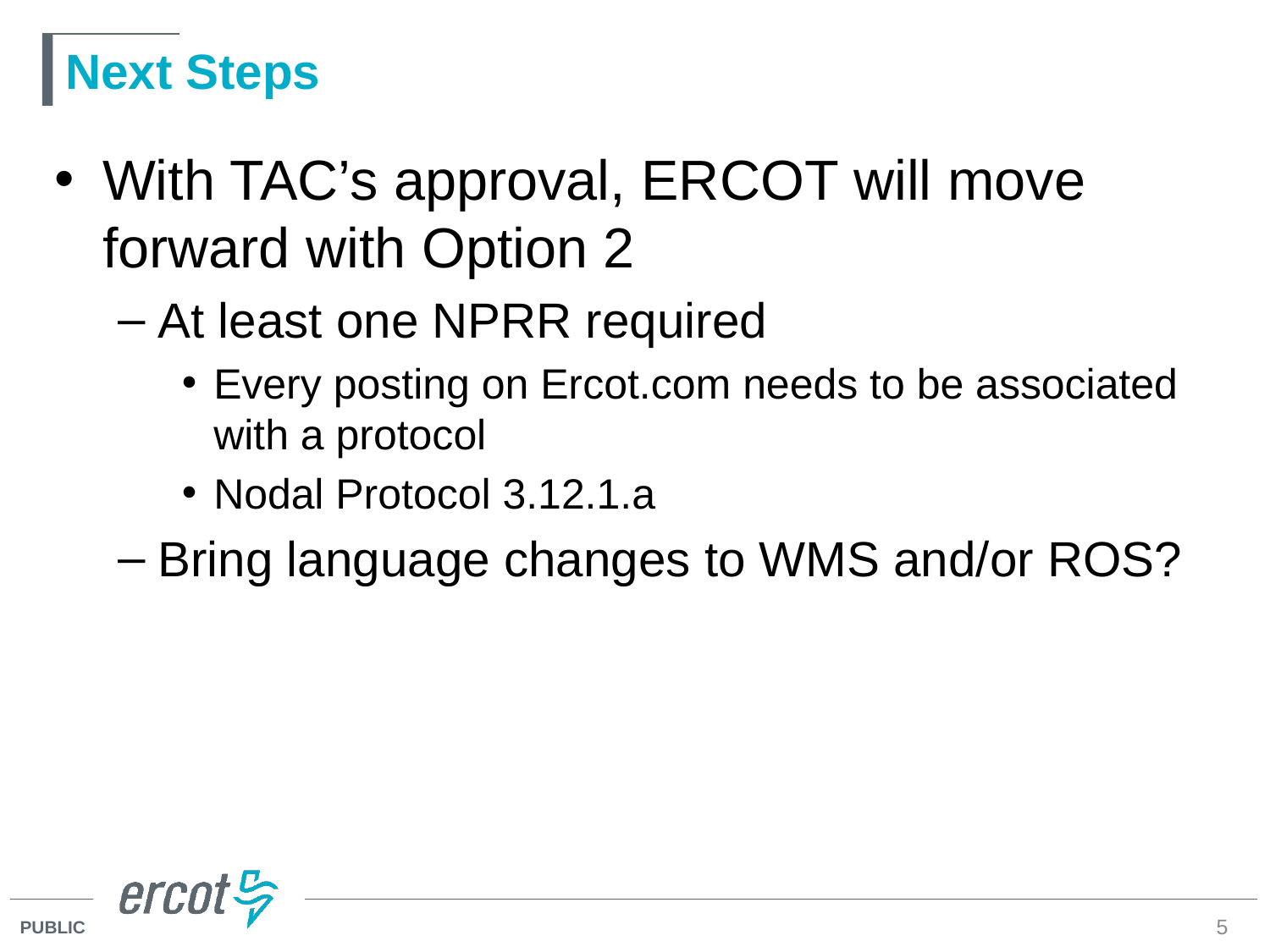

# Next Steps
With TAC’s approval, ERCOT will move forward with Option 2
At least one NPRR required
Every posting on Ercot.com needs to be associated with a protocol
Nodal Protocol 3.12.1.a
Bring language changes to WMS and/or ROS?
5